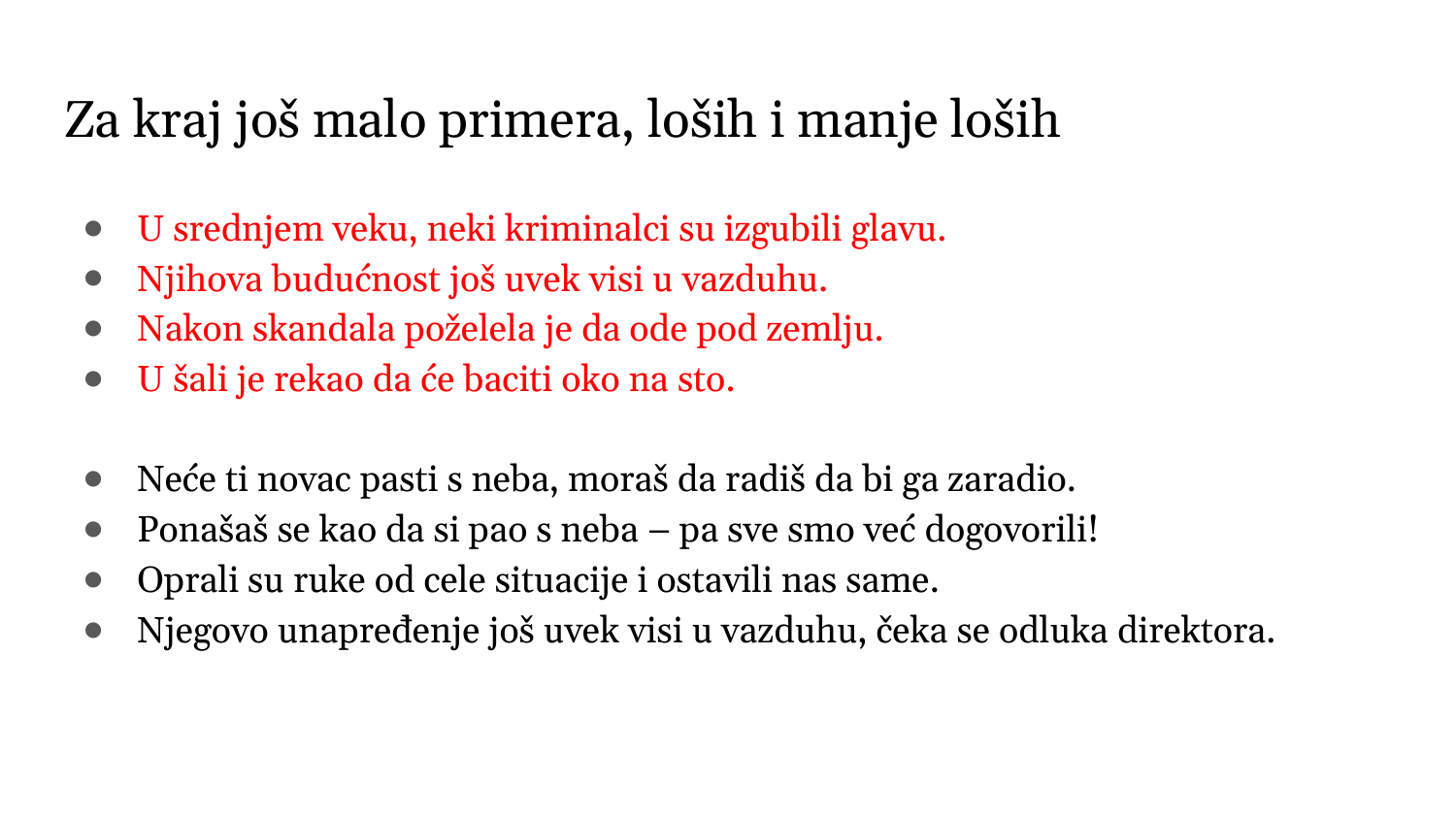

# Za kraj još malo primera, loših i manje loših
U srednjem veku, neki kriminalci su izgubili glavu.
Njihova budućnost još uvek visi u vazduhu.
Nakon skandala poželela je da ode pod zemlju.
U šali je rekao da će baciti oko na sto.

Neće ti novac pasti s neba, moraš da radiš da bi ga zaradio.
Ponašaš se kao da si pao s neba – pa sve smo već dogovorili!
Oprali su ruke od cele situacije i ostavili nas same.
Njegovo unapređenje još uvek visi u vazduhu, čeka se odluka direktora.